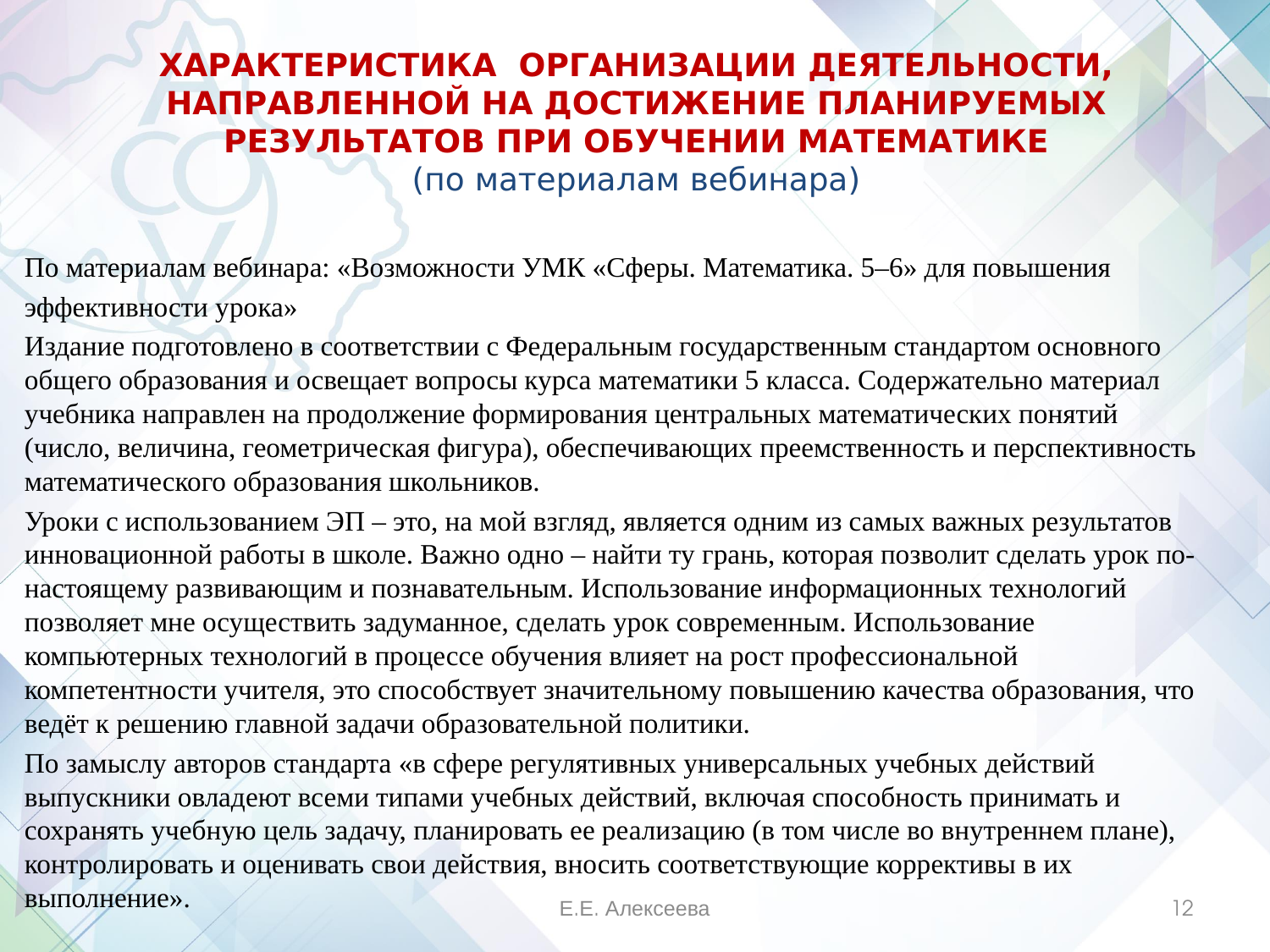

# ХАРАКТЕРИСТИКА  ОРГАНИЗАЦИИ ДЕЯТЕЛЬНОСТИ, НАПРАВЛЕННОЙ НА ДОСТИЖЕНИЕ ПЛАНИРУЕМЫХ РЕЗУЛЬТАТОВ ПРИ ОБУЧЕНИИ МАТЕМАТИКЕ (по материалам вебинара)
По материалам вебинара: «Возможности УМК «Сферы. Математика. 5–6» для повышения
эффективности урока»
Издание подготовлено в соответствии с Федеральным государственным стандартом основного общего образования и освещает вопросы курса математики 5 класса. Содержательно материал учебника направлен на продолжение формирования центральных математических понятий (число, величина, геометрическая фигура), обеспечивающих преемственность и перспективность математического образования школьников.
Уроки с использованием ЭП – это, на мой взгляд, является одним из самых важных результатов инновационной работы в школе. Важно одно – найти ту грань, которая позволит сделать урок по-настоящему развивающим и познавательным. Использование информационных технологий позволяет мне осуществить задуманное, сделать урок современным. Использование компьютерных технологий в процессе обучения влияет на рост профессиональной компетентности учителя, это способствует значительному повышению качества образования, что ведёт к решению главной задачи образовательной политики.
По замыслу авторов стандарта «в сфере регулятивных универсальных учебных действий выпускники овладеют всеми типами учебных действий, включая способность принимать и сохранять учебную цель задачу, планировать ее реализацию (в том числе во внутреннем плане), контролировать и оценивать свои действия, вносить соответствующие коррективы в их выполнение».
Е.Е. Алексеева
12